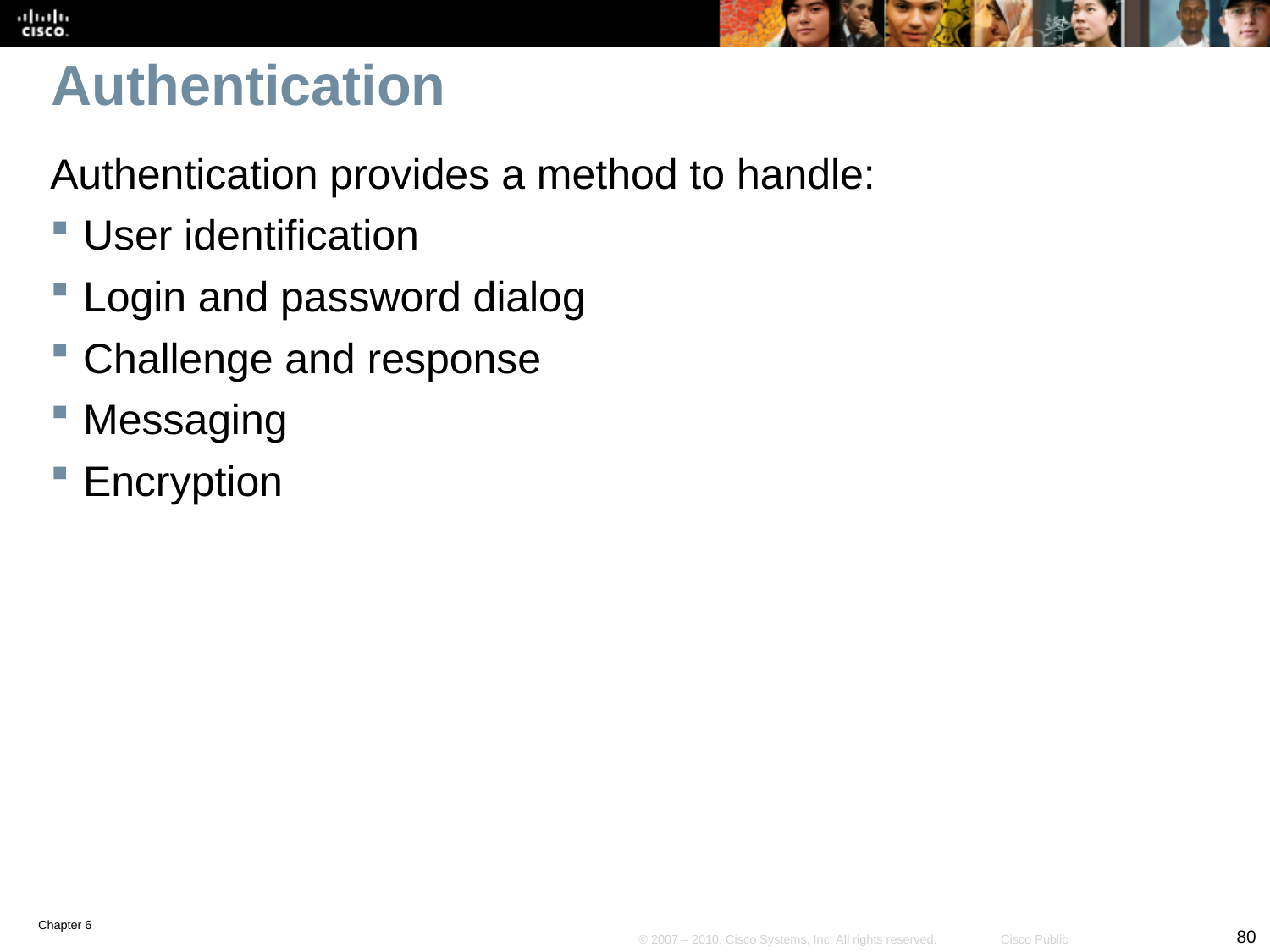

# Authentication
Authentication provides a method to handle:
User identification
Login and password dialog
Challenge and response
Messaging
Encryption